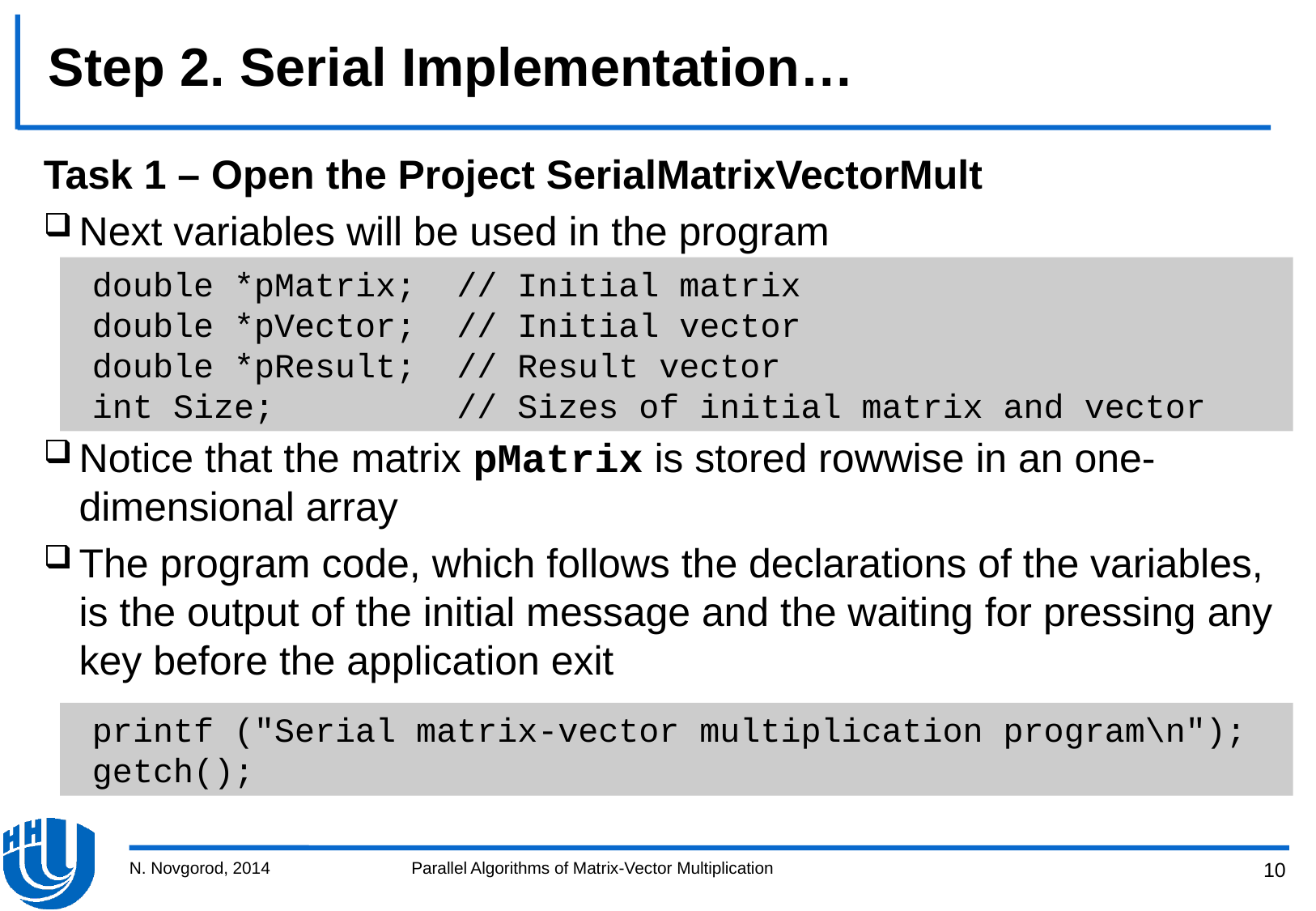

# Step 2. Serial Implementation…
Task 1 – Open the Project SerialMatrixVectorMult
Next variables will be used in the program

Notice that the matrix pMatrix is stored rowwise in an one-dimensional array
The program code, which follows the declarations of the variables, is the output of the initial message and the waiting for pressing any key before the application exit
 double *pMatrix;  // Initial matrix
 double *pVector;  // Initial vector
 double *pResult;  // Result vector
 int Size;         // Sizes of initial matrix and vector
 printf ("Serial matrix-vector multiplication program\n");
 getch();
N. Novgorod, 2014
Parallel Algorithms of Matrix-Vector Multiplication
10